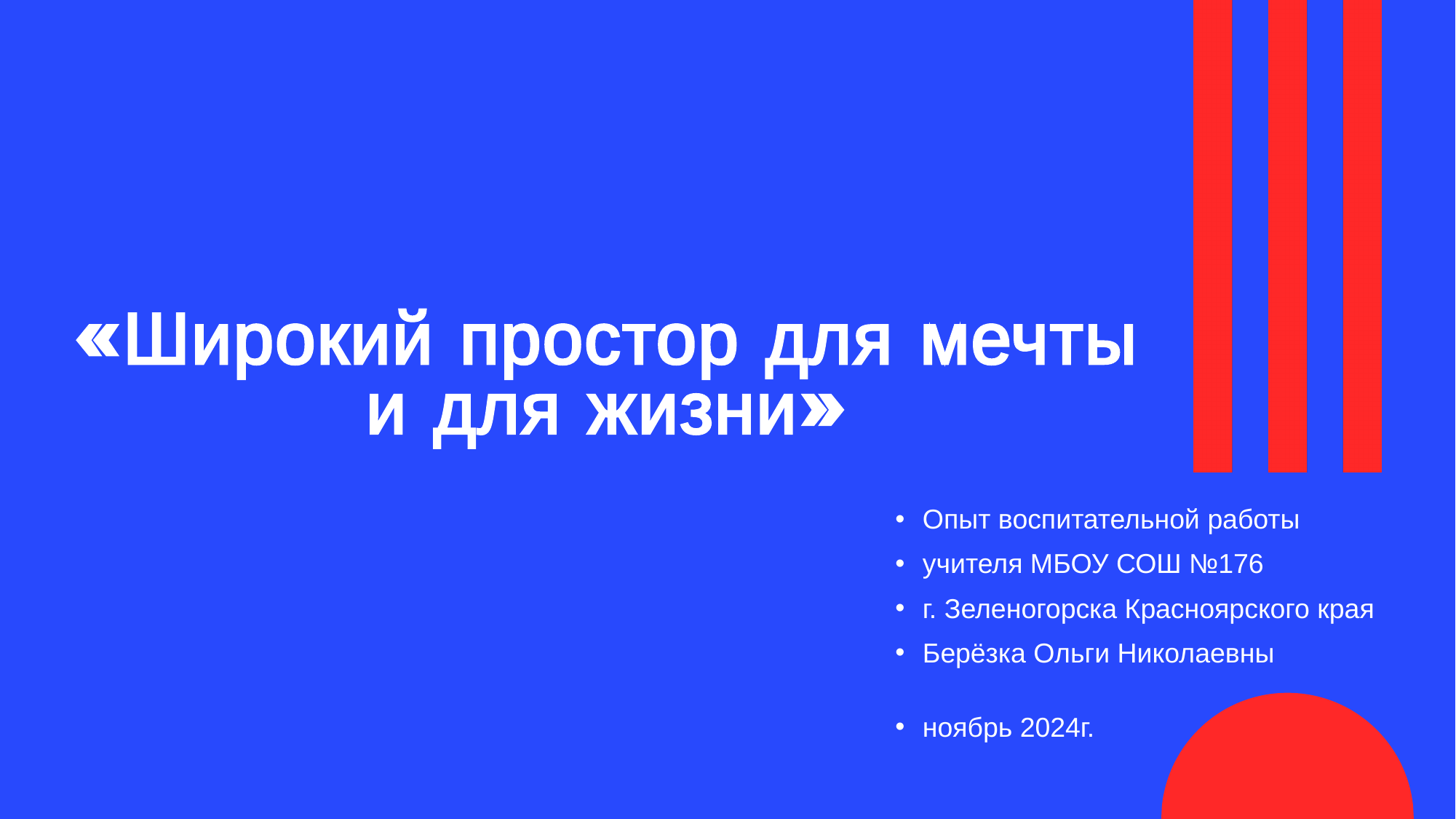

# «Широкий простор для мечты и для жизни»
Опыт воспитательной работы
учителя МБОУ СОШ №176
г. Зеленогорска Красноярского края
Берёзка Ольги Николаевны
ноябрь 2024г.